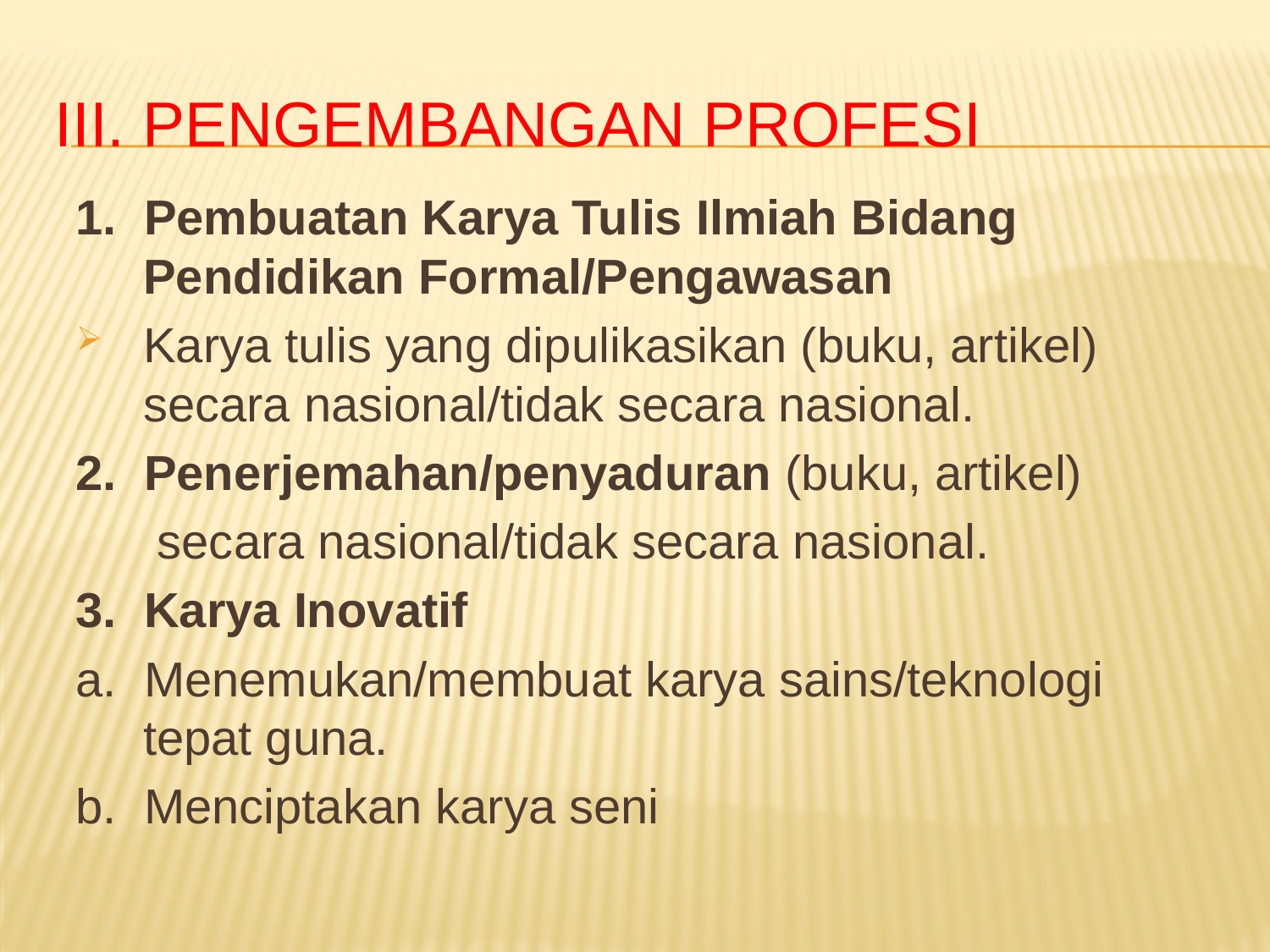

# III. Pengembangan Profesi
1.  Pembuatan Karya Tulis Ilmiah Bidang Pendidikan Formal/Pengawasan
Karya tulis yang dipulikasikan (buku, artikel) secara nasional/tidak secara nasional.
2.  Penerjemahan/penyaduran (buku, artikel)
      secara nasional/tidak secara nasional.
3.  Karya Inovatif
a.  Menemukan/membuat karya sains/teknologi tepat guna.
b.  Menciptakan karya seni